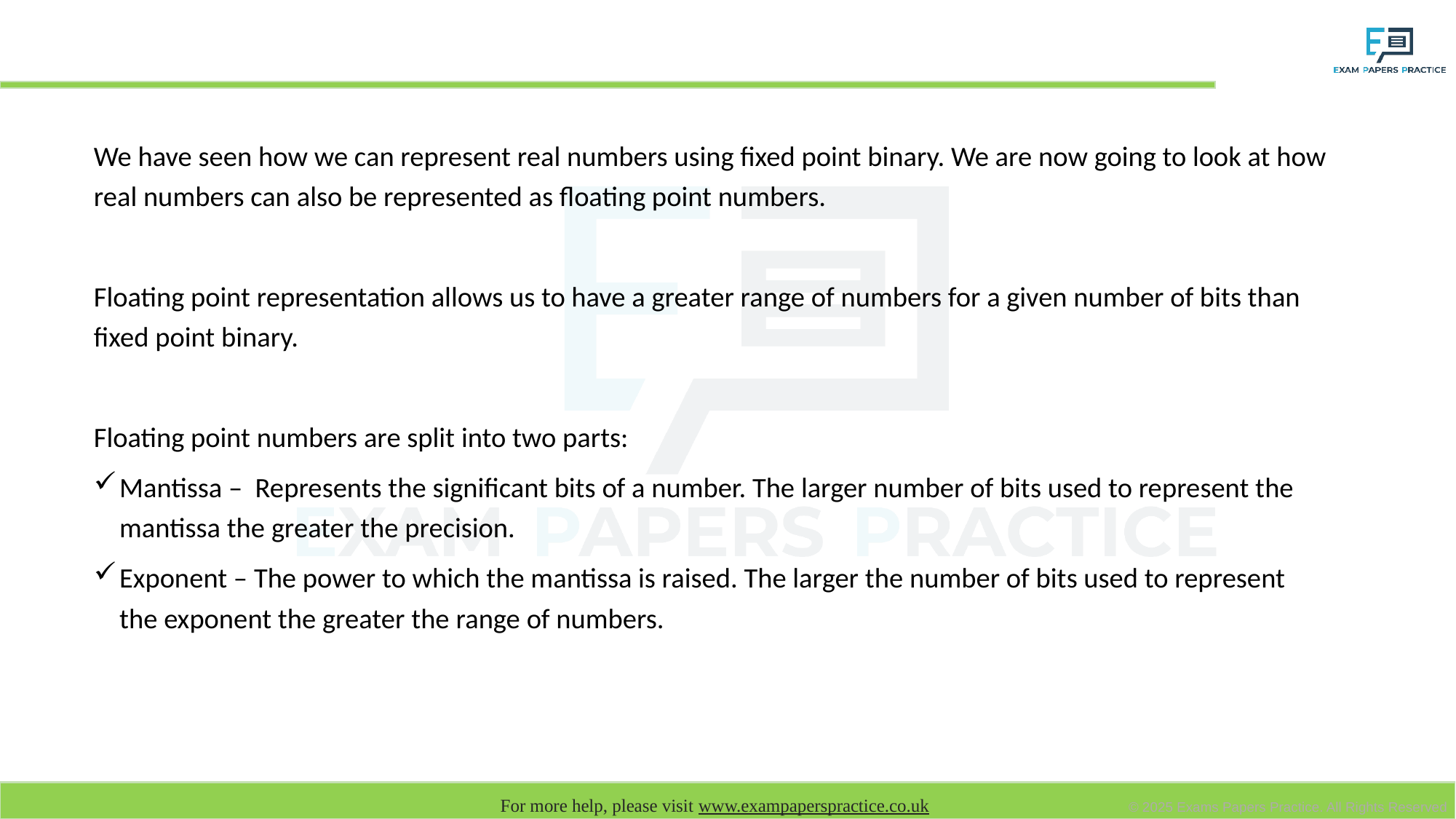

# Floating point representation
We have seen how we can represent real numbers using fixed point binary. We are now going to look at how real numbers can also be represented as floating point numbers.

Floating point representation allows us to have a greater range of numbers for a given number of bits than fixed point binary.

Floating point numbers are split into two parts:
Mantissa –  Represents the significant bits of a number. The larger number of bits used to represent the mantissa the greater the precision.
Exponent – The power to which the mantissa is raised. The larger the number of bits used to represent the exponent the greater the range of numbers.